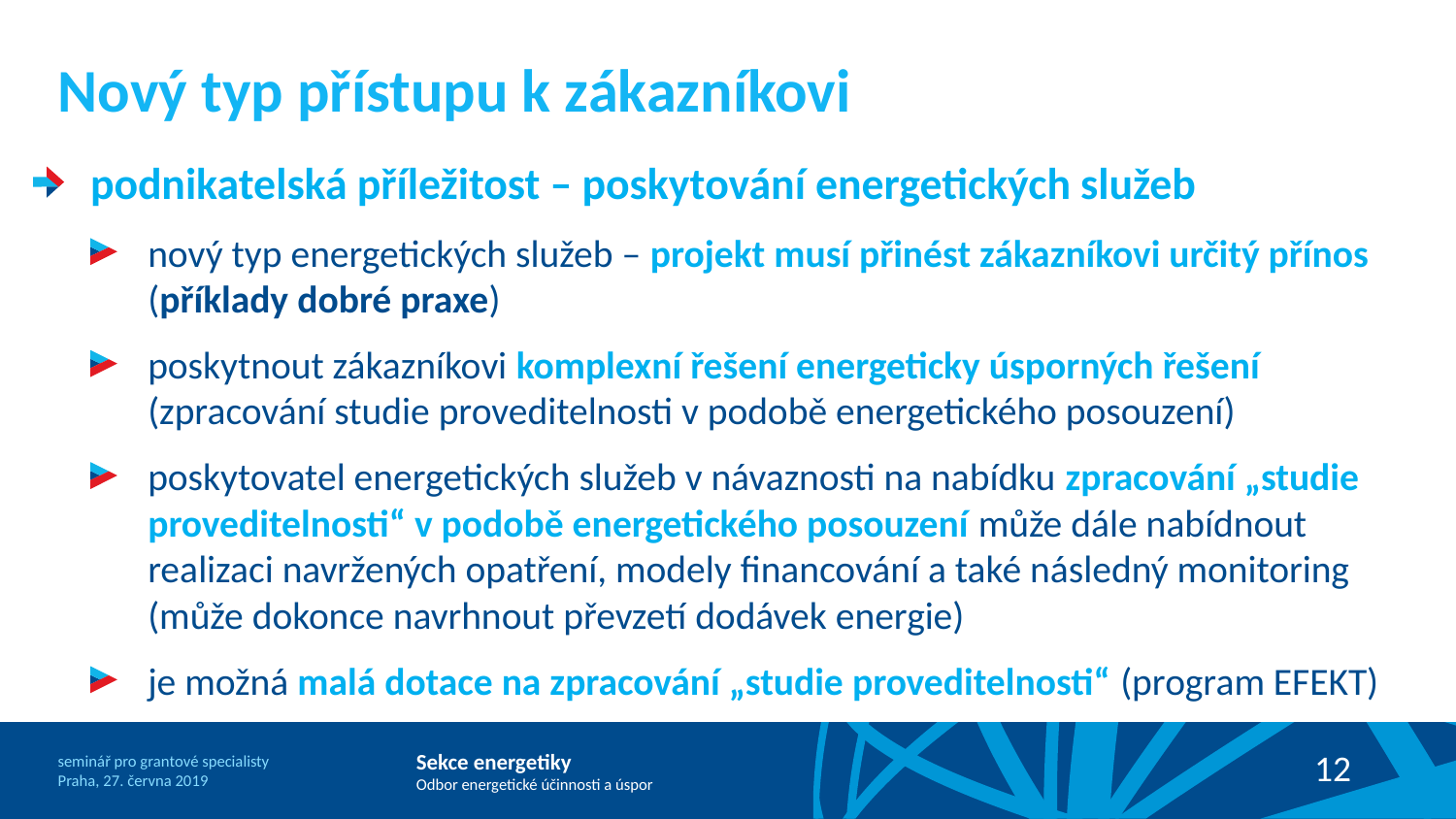

# Nový typ přístupu k zákazníkovi
podnikatelská příležitost – poskytování energetických služeb
nový typ energetických služeb – projekt musí přinést zákazníkovi určitý přínos (příklady dobré praxe)
poskytnout zákazníkovi komplexní řešení energeticky úsporných řešení
(zpracování studie proveditelnosti v podobě energetického posouzení)
poskytovatel energetických služeb v návaznosti na nabídku zpracování „studie proveditelnosti“ v podobě energetického posouzení může dále nabídnout realizaci navržených opatření, modely financování a také následný monitoring (může dokonce navrhnout převzetí dodávek energie)
je možná malá dotace na zpracování „studie proveditelnosti“ (program EFEKT)